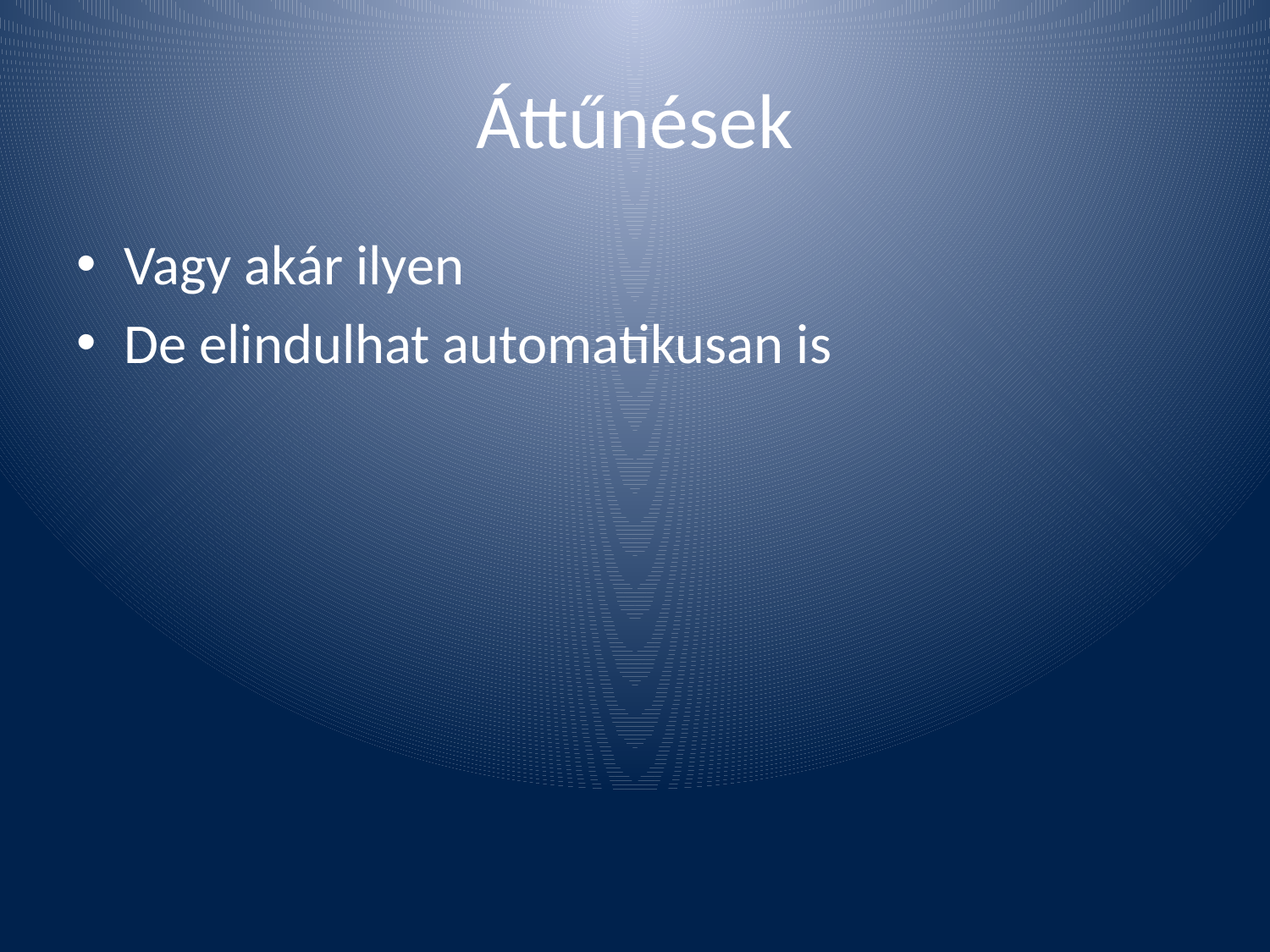

# Áttűnések
Vagy akár ilyen
De elindulhat automatikusan is